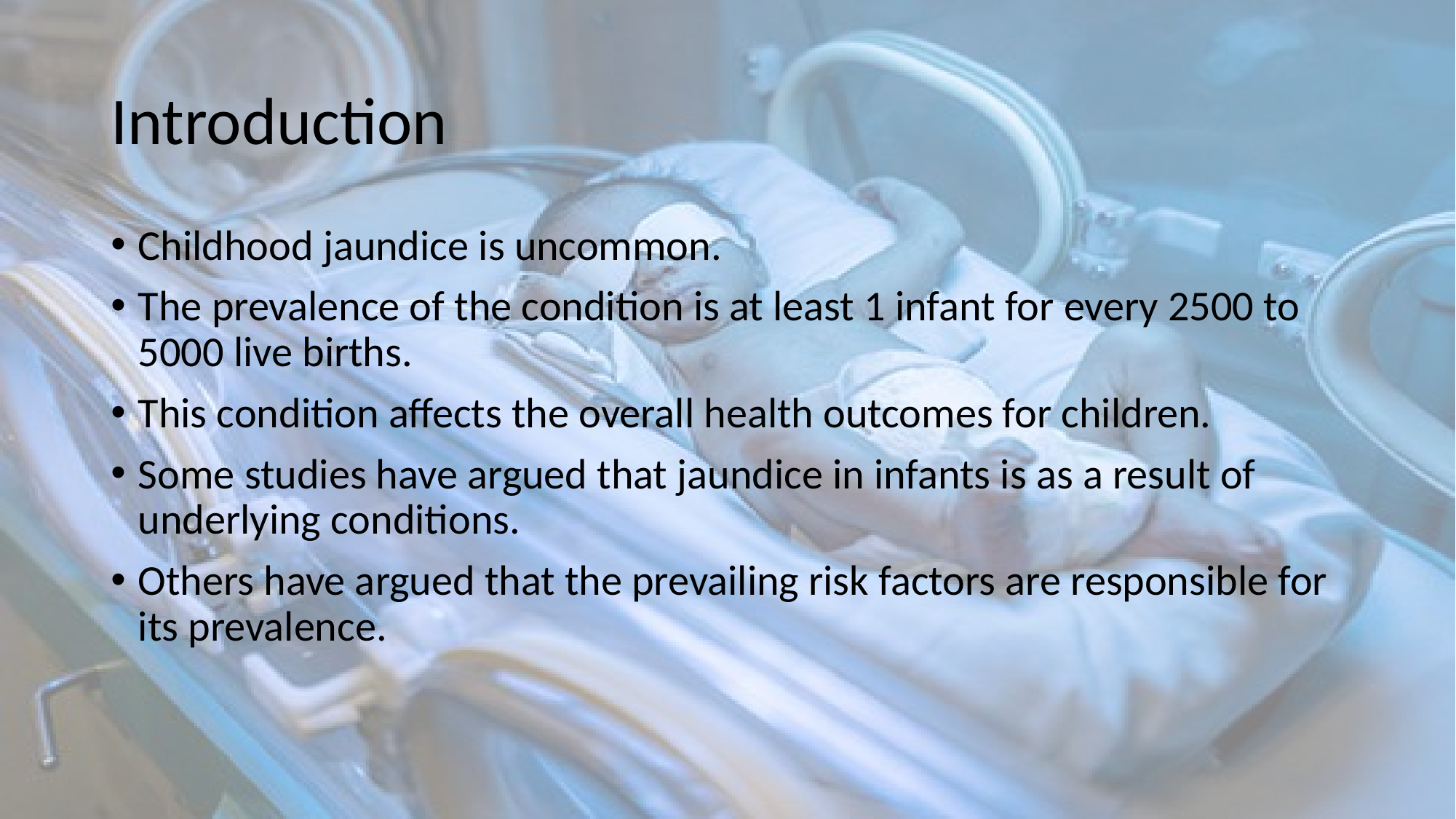

# Introduction
Childhood jaundice is uncommon.
The prevalence of the condition is at least 1 infant for every 2500 to 5000 live births.
This condition affects the overall health outcomes for children.
Some studies have argued that jaundice in infants is as a result of underlying conditions.
Others have argued that the prevailing risk factors are responsible for its prevalence.